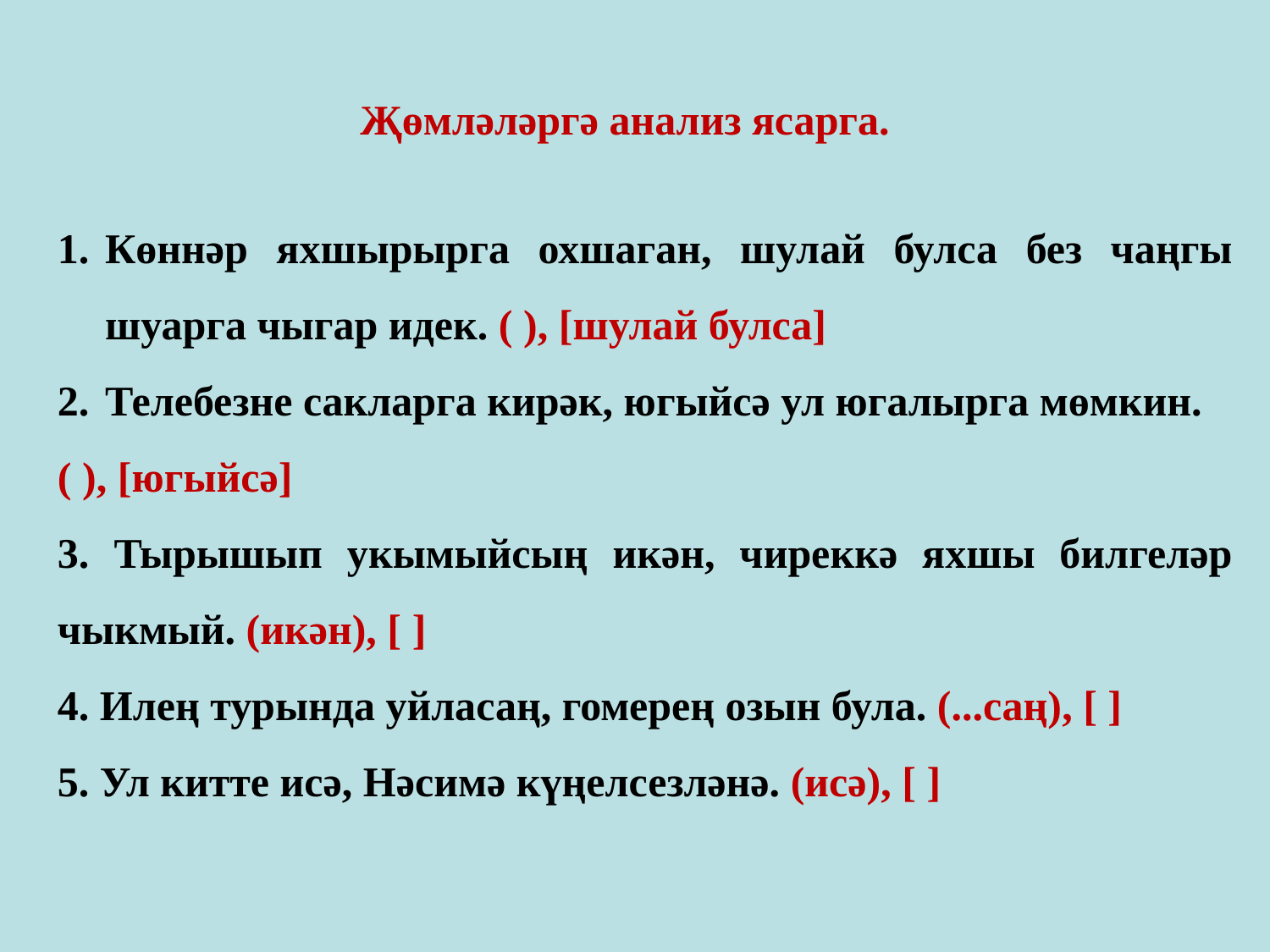

Җөмләләргә анализ ясарга.
Көннәр яхшырырга охшаган, шулай булса без чаңгы шуарга чыгар идек. ( ), [шулай булса]
Телебезне сакларга кирәк, югыйсә ул югалырга мөмкин.
( ), [югыйсә]
3. Тырышып укымыйсың икән, чиреккә яхшы билгеләр чыкмый. (икән), [ ]
4. Илең турында уйласаң, гомерең озын була. (...саң), [ ]
5. Ул китте исә, Нәсимә күңелсезләнә. (исә), [ ]